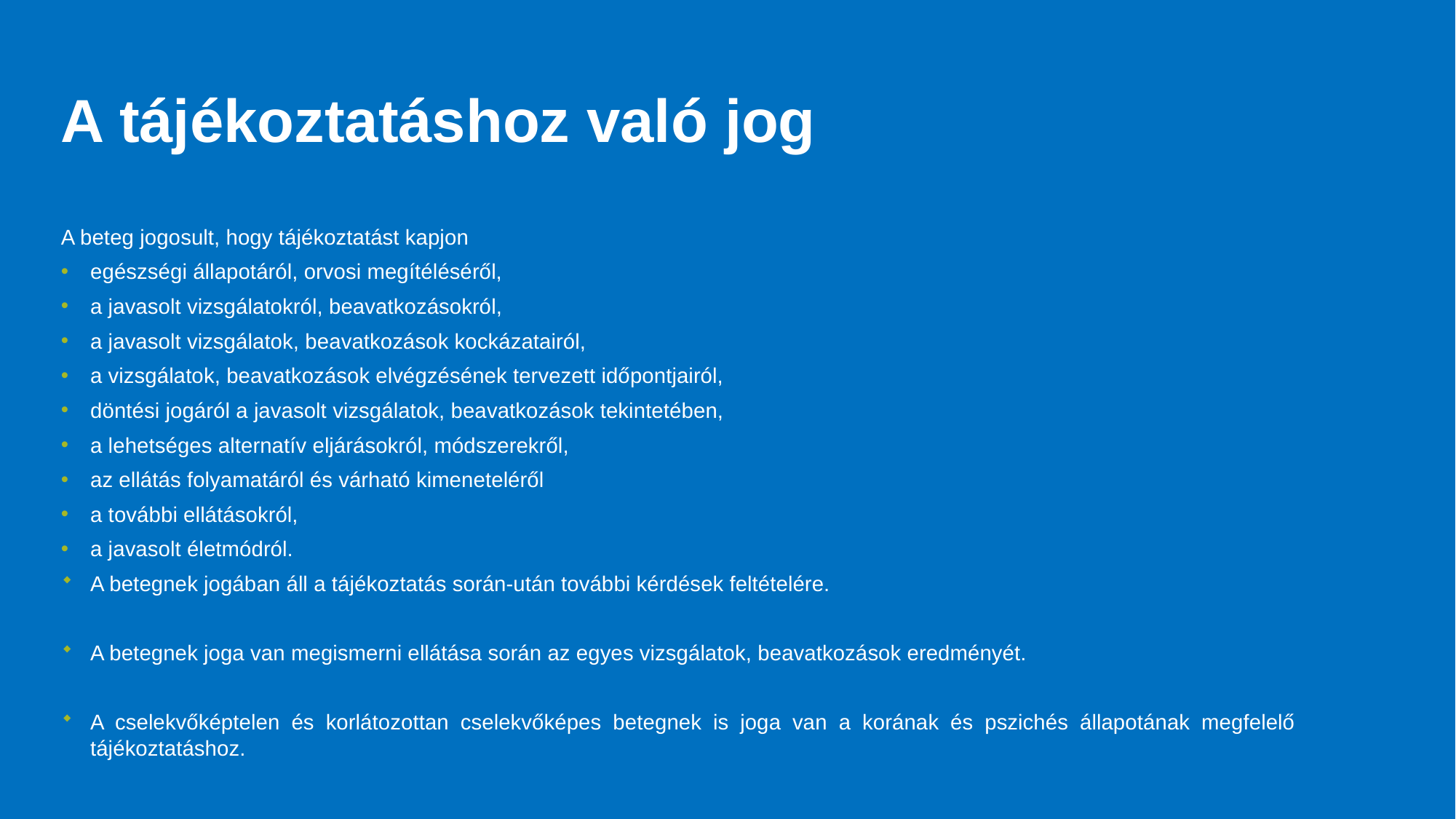

# A tájékoztatáshoz való jog
A beteg jogosult, hogy tájékoztatást kapjon
egészségi állapotáról, orvosi megítéléséről,
a javasolt vizsgálatokról, beavatkozásokról,
a javasolt vizsgálatok, beavatkozások kockázatairól,
a vizsgálatok, beavatkozások elvégzésének tervezett időpontjairól,
döntési jogáról a javasolt vizsgálatok, beavatkozások tekintetében,
a lehetséges alternatív eljárásokról, módszerekről,
az ellátás folyamatáról és várható kimeneteléről
a további ellátásokról,
a javasolt életmódról.
A betegnek jogában áll a tájékoztatás során-után további kérdések feltételére.

A betegnek joga van megismerni ellátása során az egyes vizsgálatok, beavatkozások eredményét.

A cselekvőképtelen és korlátozottan cselekvőképes betegnek is joga van a korának és pszichés állapotának megfelelő tájékoztatáshoz.